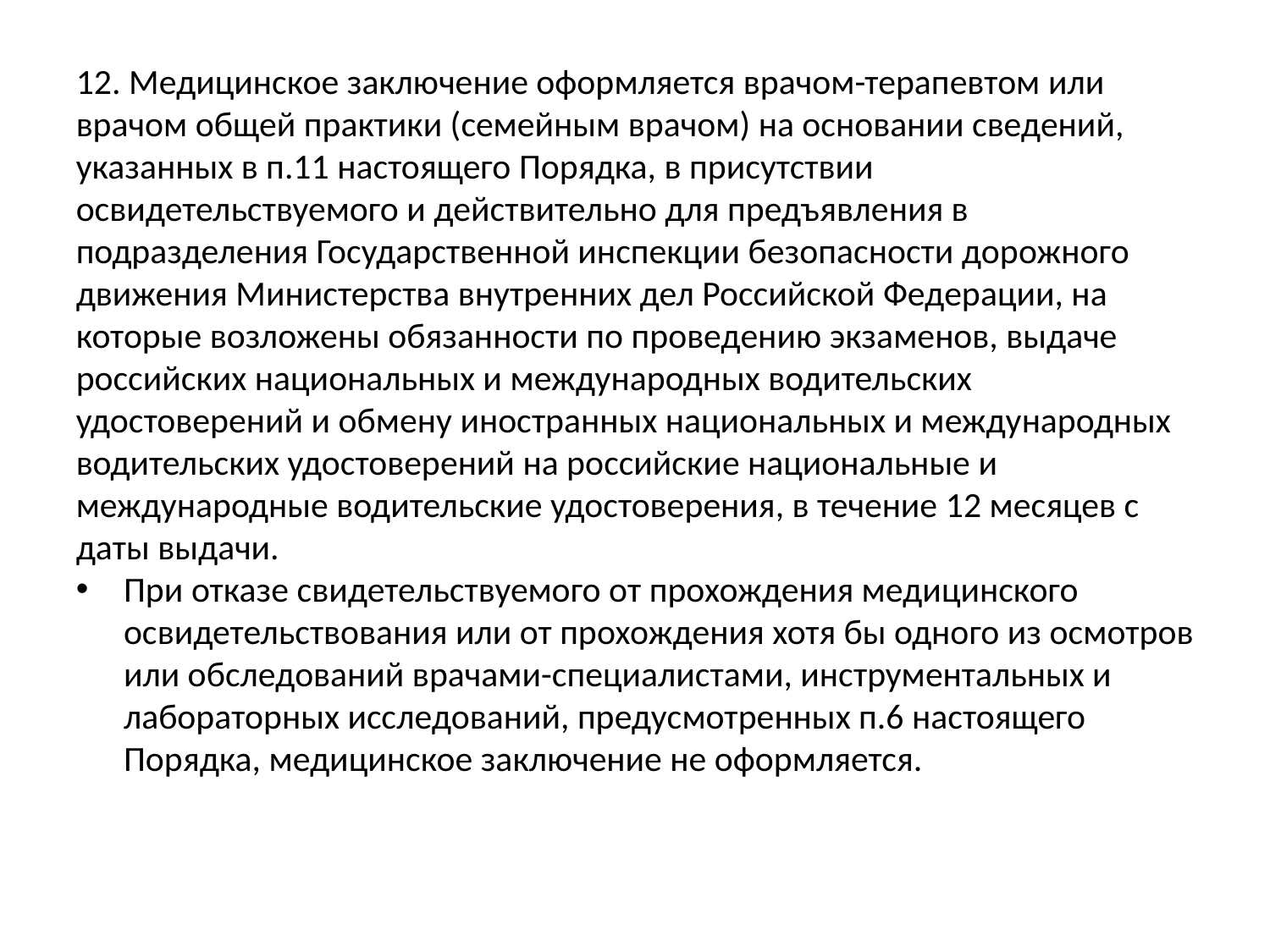

12. Медицинское заключение оформляется врачом-терапевтом или врачом общей практики (семейным врачом) на основании сведений, указанных в п.11 настоящего Порядка, в присутствии освидетельствуемого и действительно для предъявления в подразделения Государственной инспекции безопасности дорожного движения Министерства внутренних дел Российской Федерации, на которые возложены обязанности по проведению экзаменов, выдаче российских национальных и международных водительских удостоверений и обмену иностранных национальных и международных водительских удостоверений на российские национальные и международные водительские удостоверения, в течение 12 месяцев с даты выдачи.
При отказе свидетельствуемого от прохождения медицинского освидетельствования или от прохождения хотя бы одного из осмотров или обследований врачами-специалистами, инструментальных и лабораторных исследований, предусмотренных п.6 настоящего Порядка, медицинское заключение не оформляется.